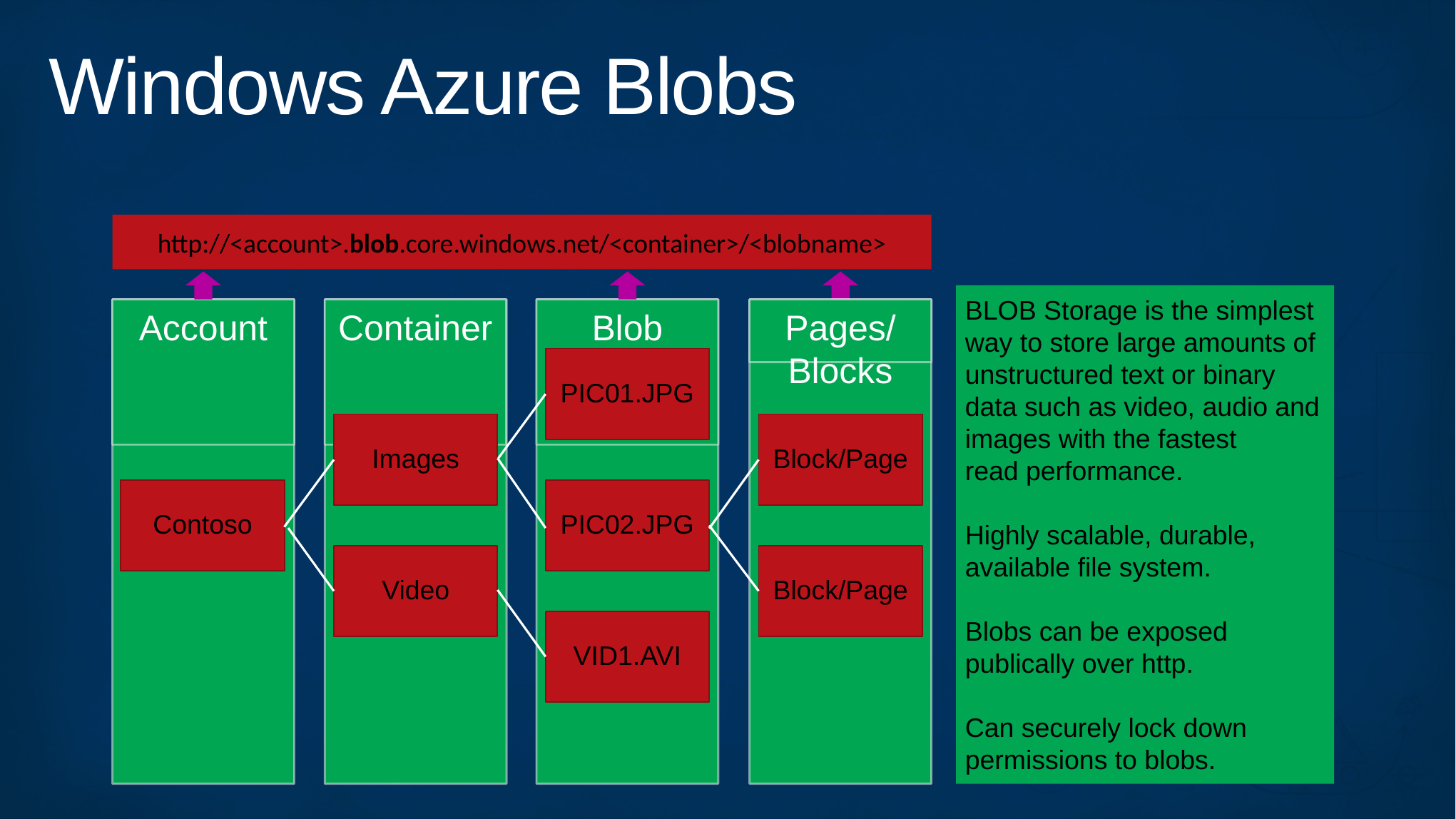

# Windows Azure Blobs
http://<account>.blob.core.windows.net/<container>/<blobname>

BLOB Storage is the simplest way to store large amounts of unstructured text or binary data such as video, audio and images with the fastest
read performance.
Highly scalable, durable, available file system.
Blobs can be exposed publically over http.
Can securely lock down permissions to blobs.

Account

Container

Blob

Pages/
Blocks
PIC01.JPG
Images
Block/Page
Contoso
PIC02.JPG
Video
Block/Page
VID1.AVI